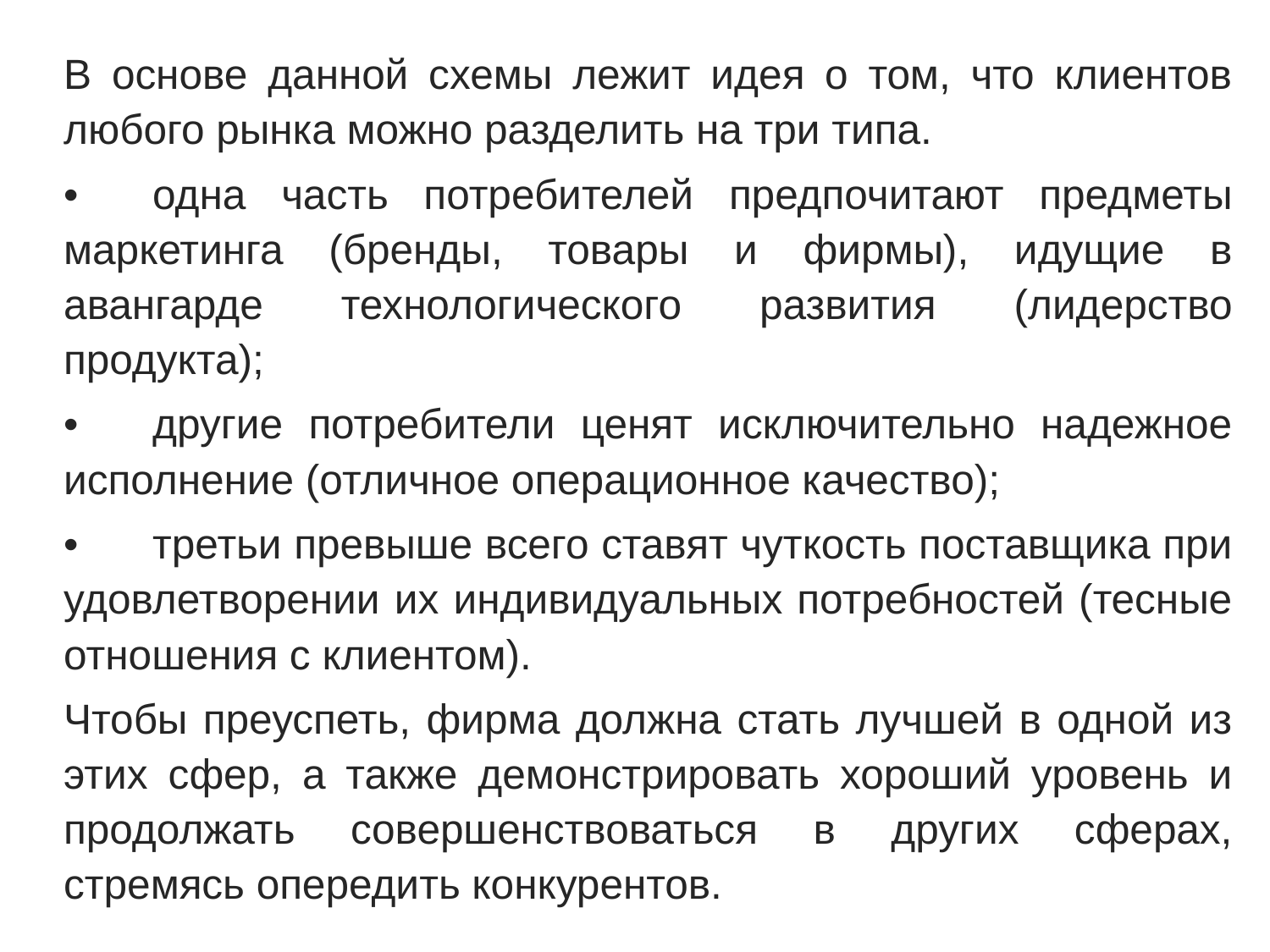

В основе данной схемы лежит идея о том, что клиентов любого рынка можно разделить на три типа.
•	одна часть потребителей предпочитают предметы маркетинга (бренды, товары и фирмы), идущие в авангарде технологического развития (лидерство продукта);
•	другие потребители ценят исключительно надежное исполнение (отличное операционное качество);
•	третьи превыше всего ставят чуткость поставщика при удовлетворении их индивидуальных потребностей (тесные отношения с клиентом).
Чтобы преуспеть, фирма должна стать лучшей в одной из этих сфер, а также демонстрировать хороший уровень и продолжать совершенствоваться в других сферах, стремясь опередить конкурентов.